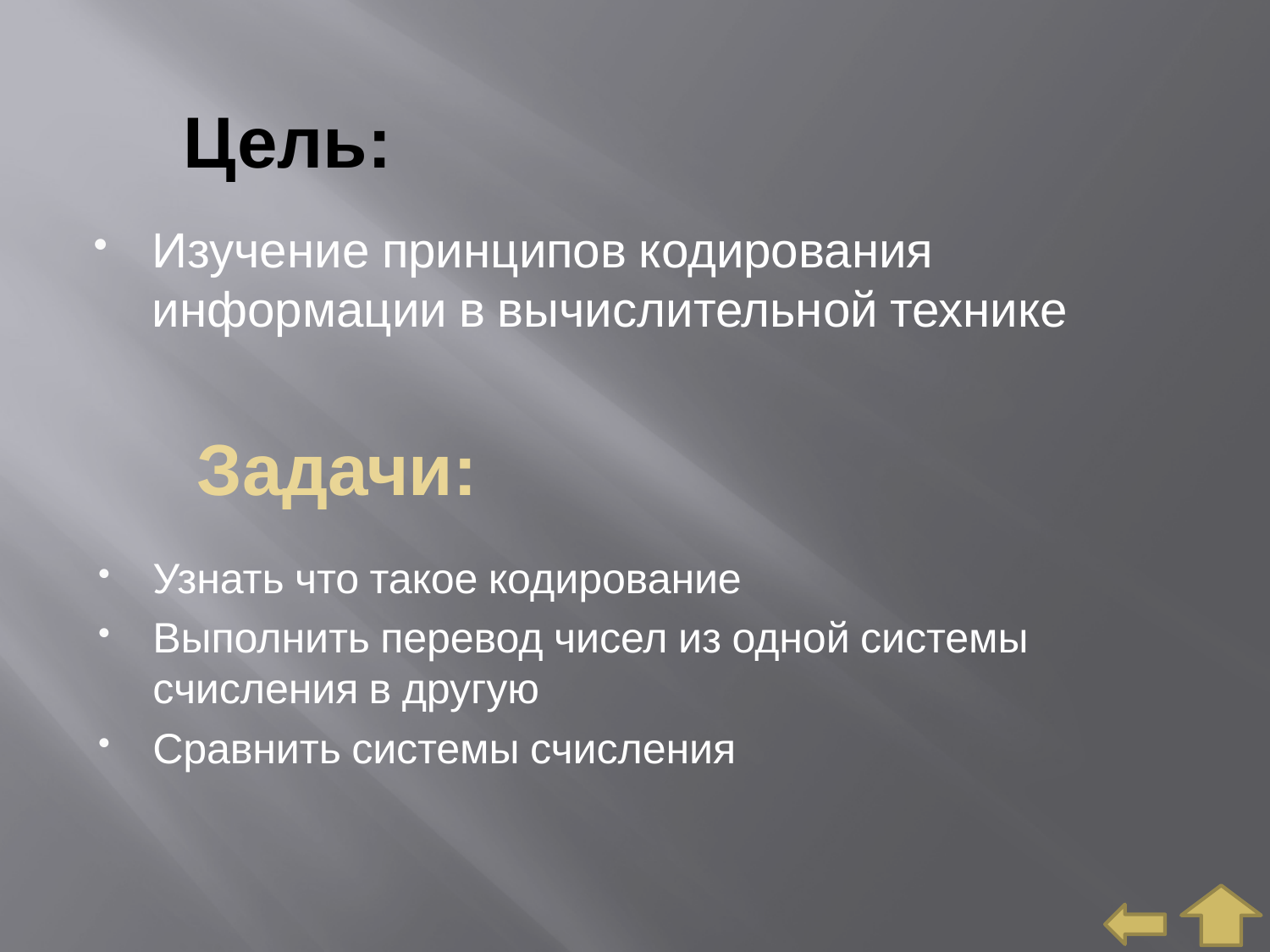

# Цель:
Изучение принципов кодирования информации в вычислительной технике
Задачи:
Узнать что такое кодирование
Выполнить перевод чисел из одной системы счисления в другую
Сравнить системы счисления